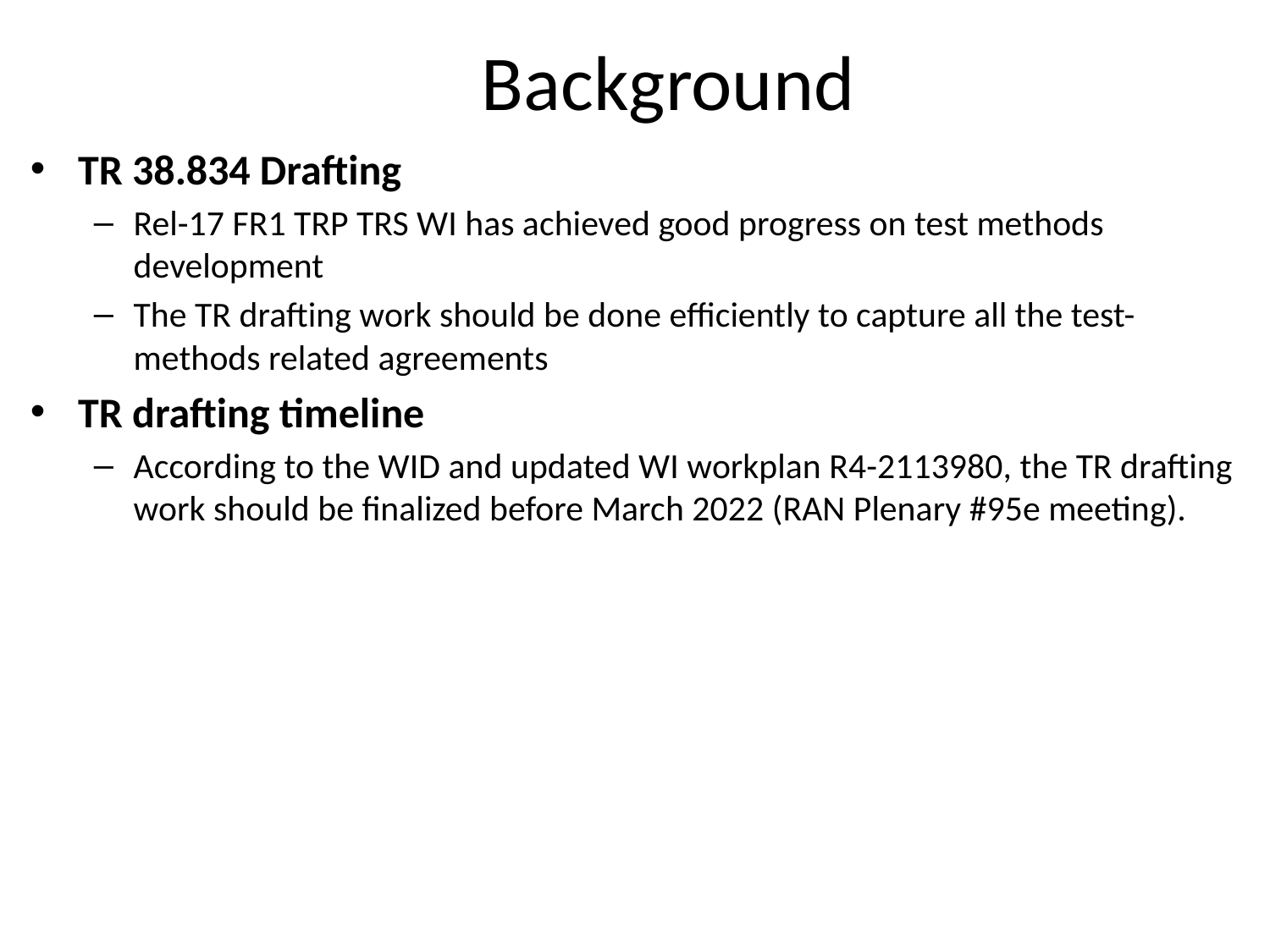

# Background
TR 38.834 Drafting
Rel-17 FR1 TRP TRS WI has achieved good progress on test methods development
The TR drafting work should be done efficiently to capture all the test-methods related agreements
TR drafting timeline
According to the WID and updated WI workplan R4-2113980, the TR drafting work should be finalized before March 2022 (RAN Plenary #95e meeting).